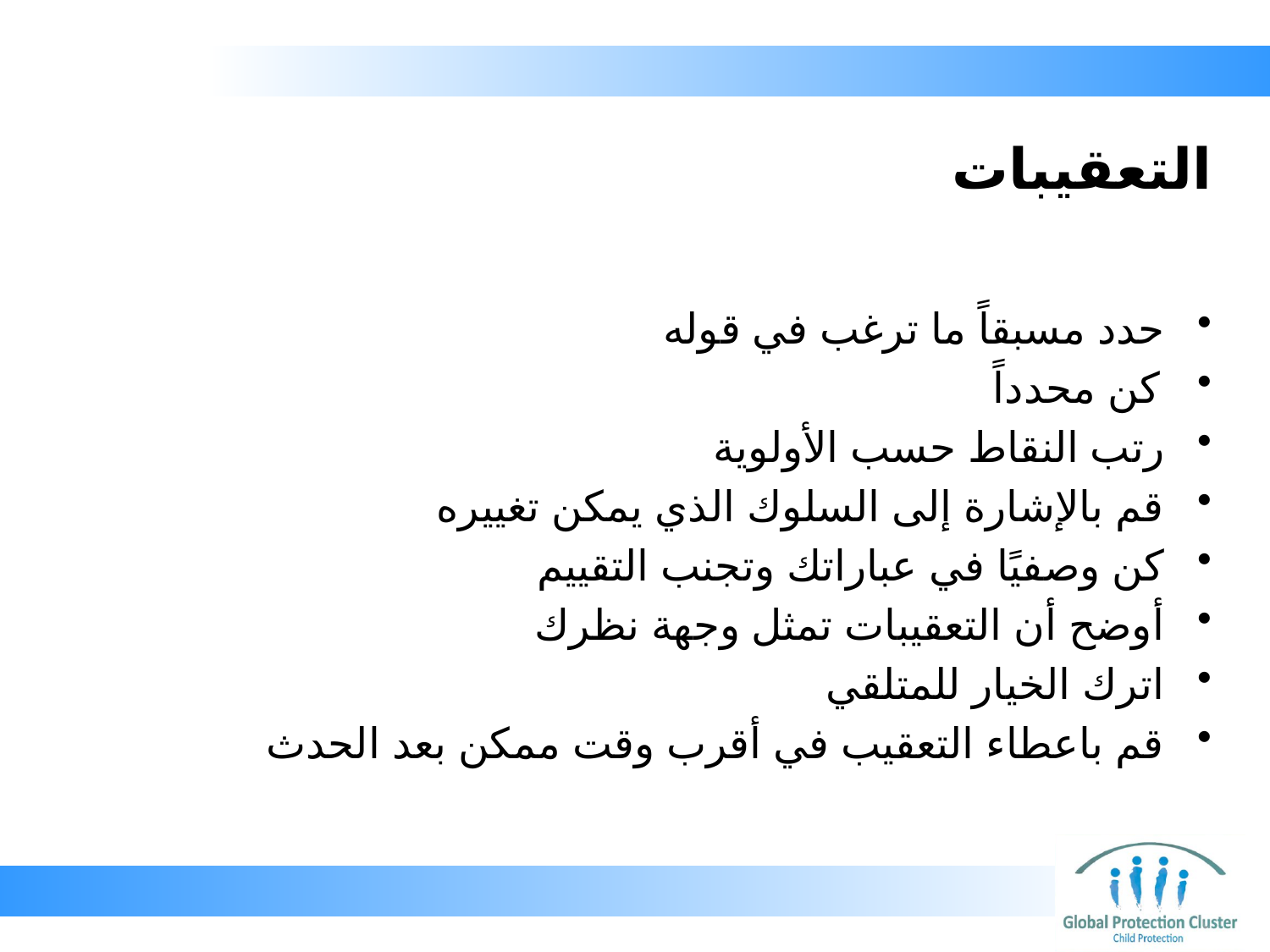

# التعقيبات

حدد مسبقاً ما ترغب في قوله
كن محدداً
رتب النقاط حسب الأولوية
قم بالإشارة إلى السلوك الذي يمكن تغييره
كن وصفيًا في عباراتك وتجنب التقييم
أوضح أن التعقيبات تمثل وجهة نظرك
اترك الخيار للمتلقي
قم باعطاء التعقيب في أقرب وقت ممكن بعد الحدث